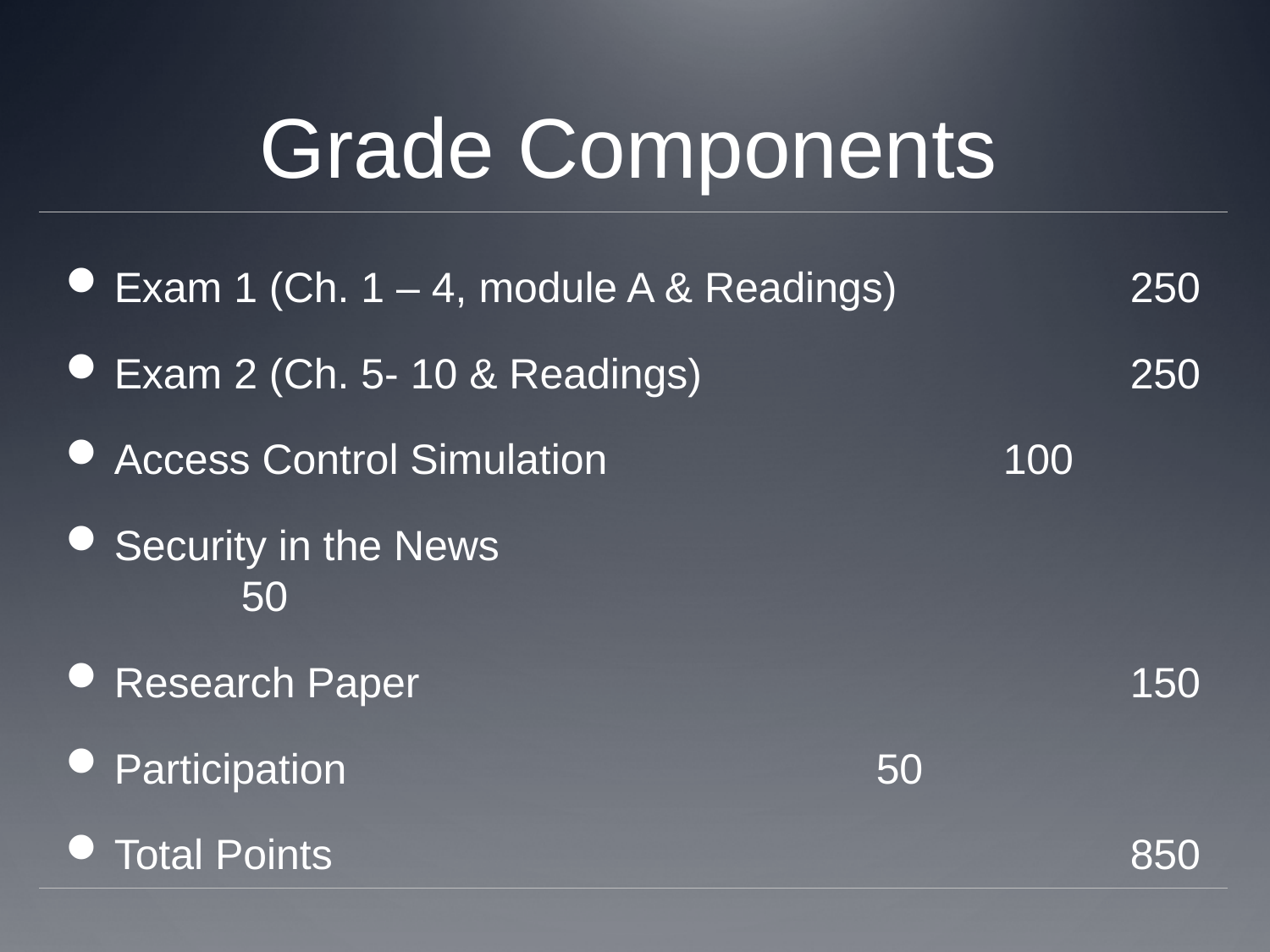

# Grade Components
Exam 1 (Ch. 1 – 4, module A & Readings)		250
Exam 2 (Ch. 5- 10 & Readings)				250
Access Control Simulation				100
Security in the News			 			50
Research Paper						150
Participation			  		50
Total Points							850